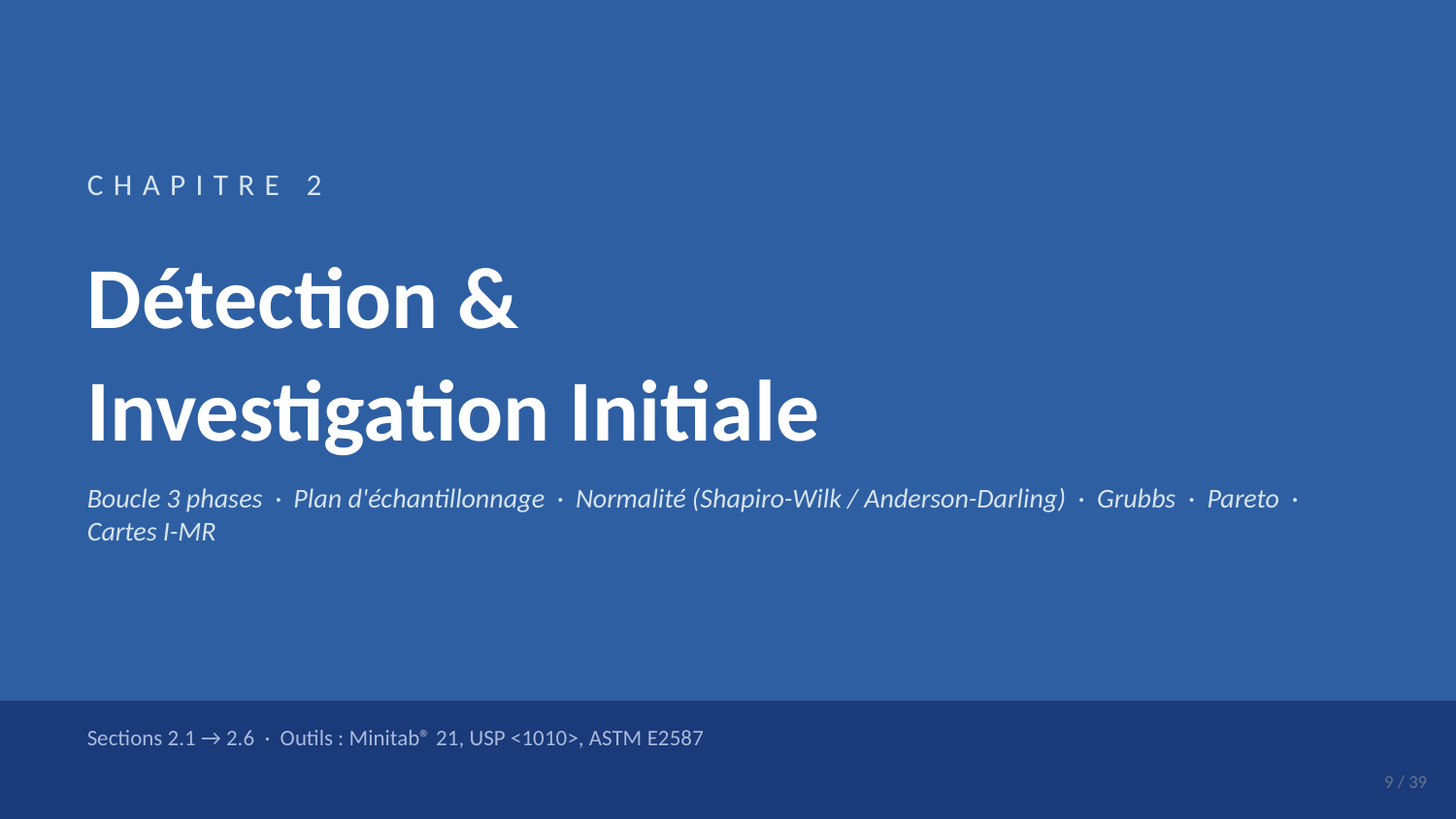

CHAPITRE 2
Détection &
Investigation Initiale
Boucle 3 phases  ·  Plan d'échantillonnage  ·  Normalité (Shapiro-Wilk / Anderson-Darling)  ·  Grubbs  ·  Pareto  ·  Cartes I-MR

Sections 2.1 → 2.6  ·  Outils : Minitab® 21, USP <1010>, ASTM E2587
9 / 39